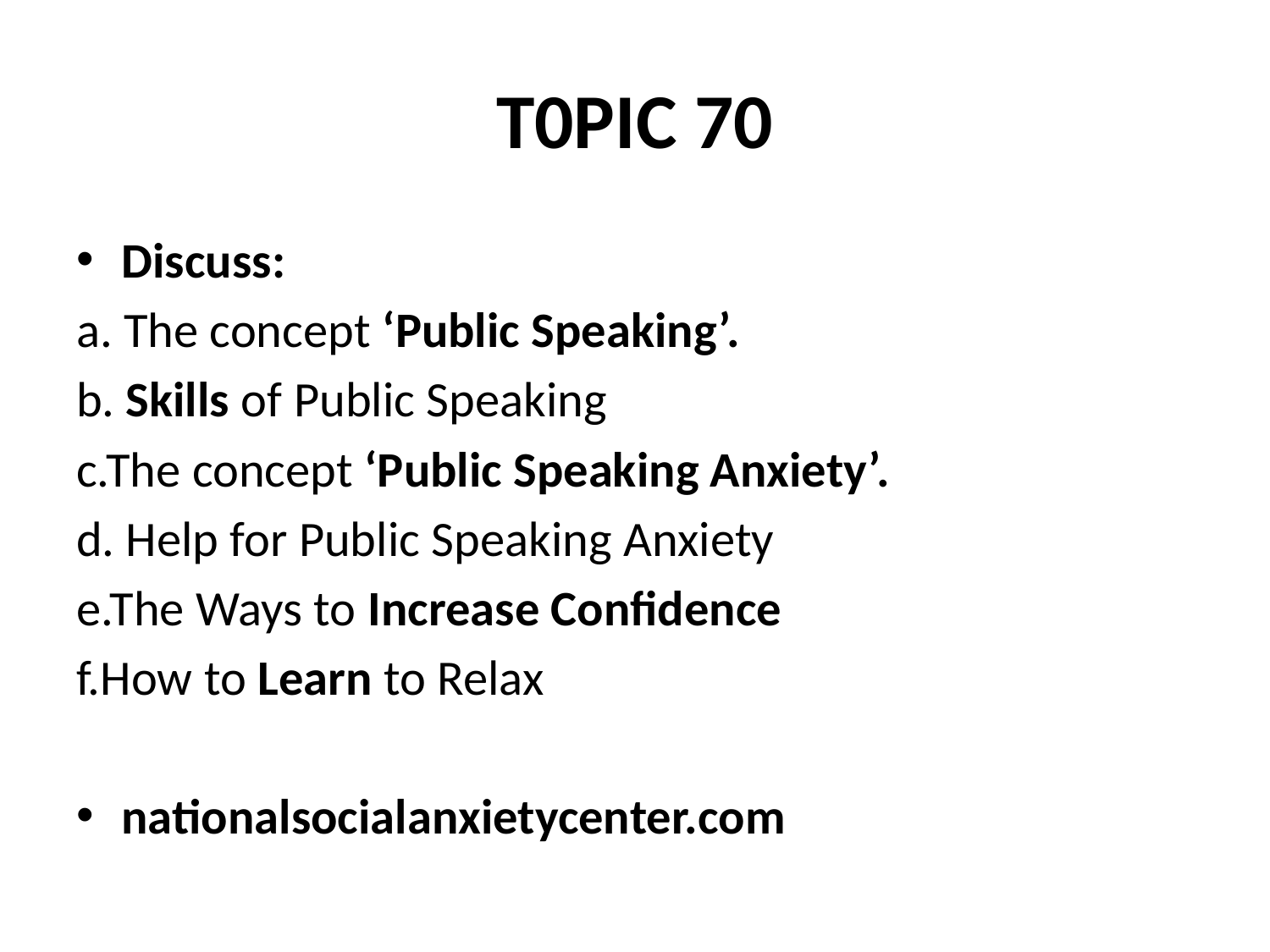

# T0PIC 70
Discuss:
a. The concept ‘Public Speaking’.
b. Skills of Public Speaking
c.The concept ‘Public Speaking Anxiety’.
d. Help for Public Speaking Anxiety
e.The Ways to Increase Confidence
f.How to Learn to Relax

nationalsocialanxietycenter.com